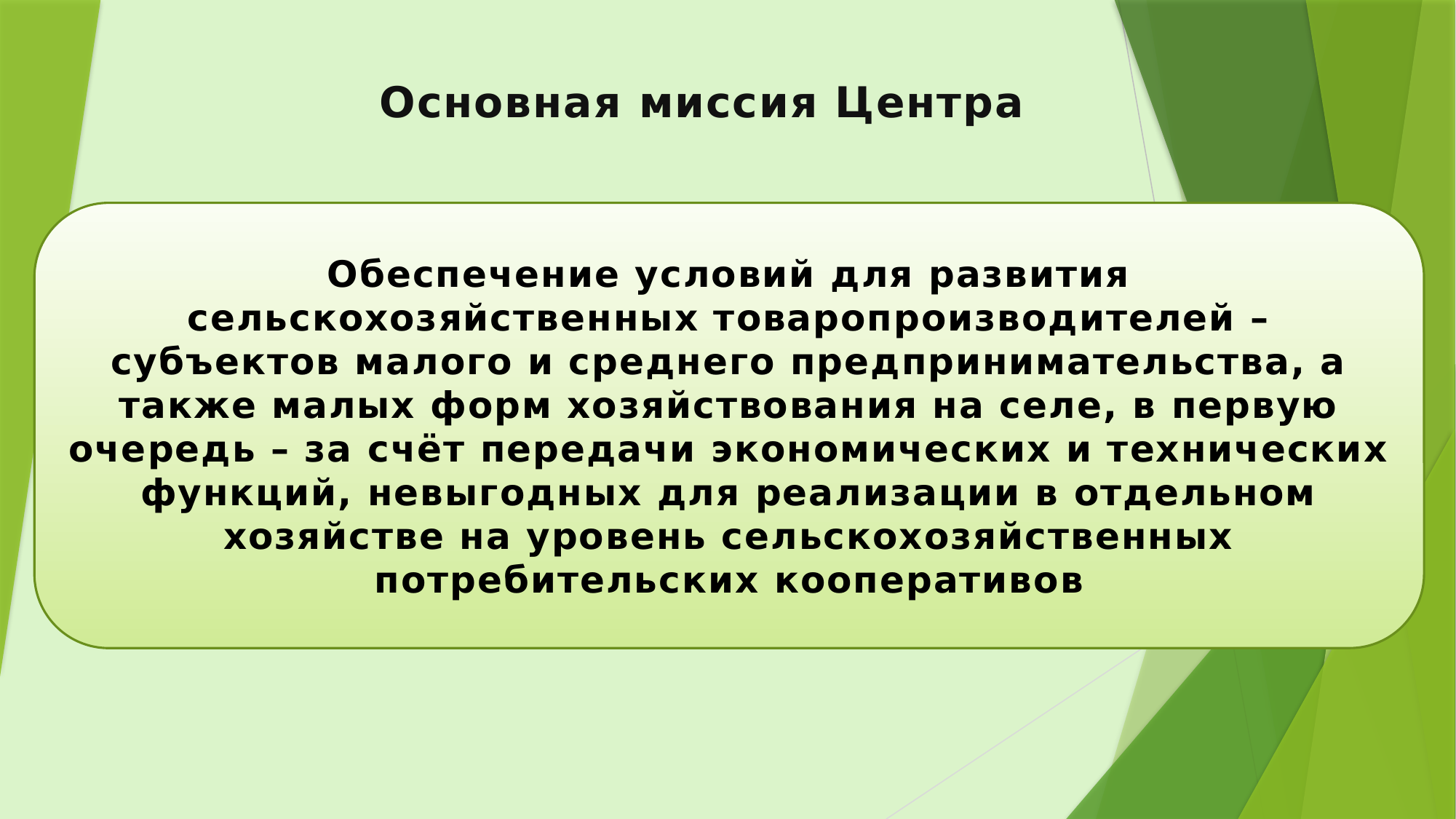

Основная миссия Центра
Обеспечение условий для развития сельскохозяйственных товаропроизводителей – субъектов малого и среднего предпринимательства, а также малых форм хозяйствования на селе, в первую очередь – за счёт передачи экономических и технических функций, невыгодных для реализации в отдельном хозяйстве на уровень сельскохозяйственных потребительских кооперативов